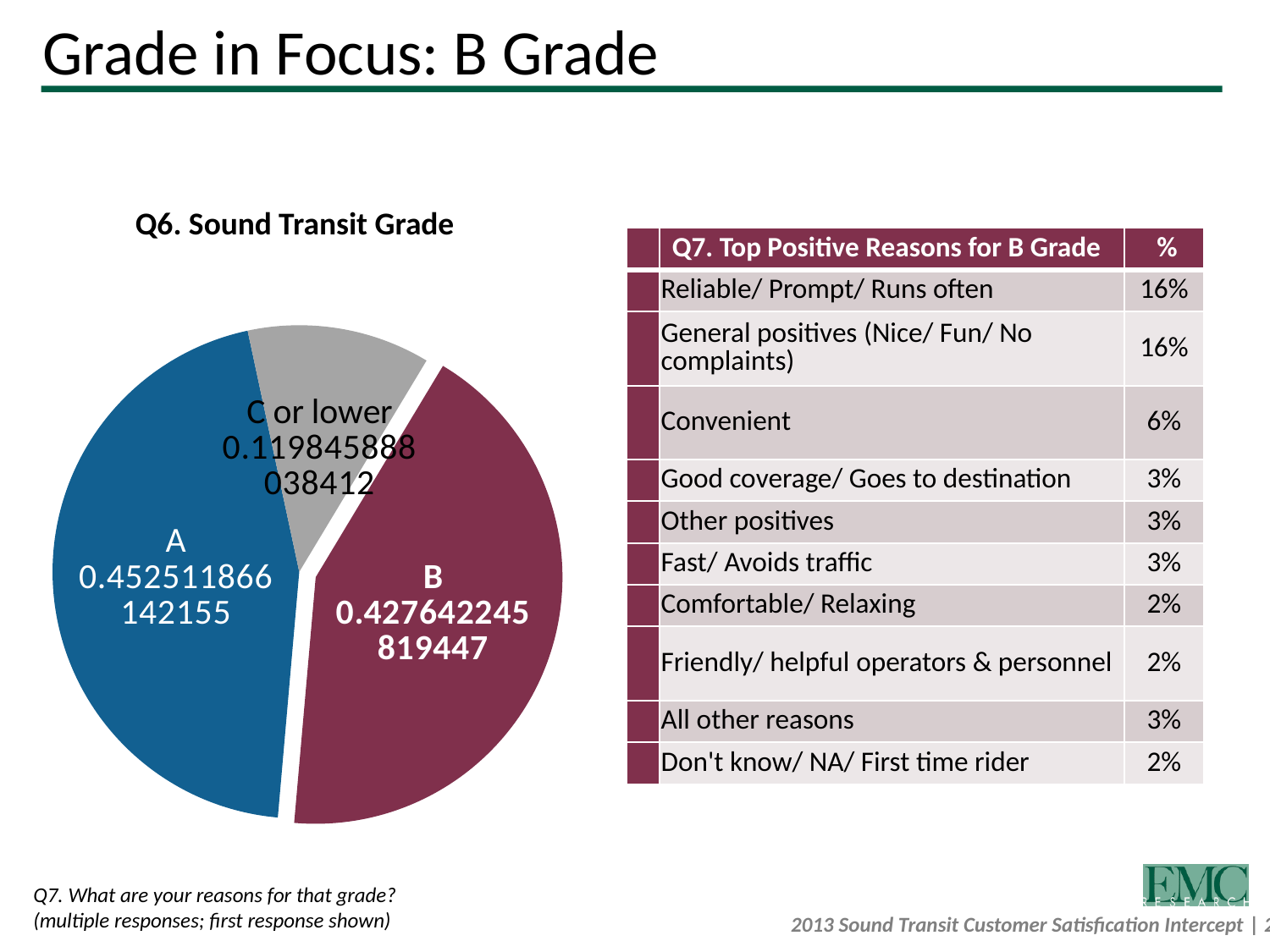

# Grade in Focus: B Grade
Q6. Sound Transit Grade
|  | Q7. Top Positive Reasons for B Grade | % |
| --- | --- | --- |
|  | Reliable/ Prompt/ Runs often | 16% |
|  | General positives (Nice/ Fun/ No complaints) | 16% |
|  | Convenient | 6% |
|  | Good coverage/ Goes to destination | 3% |
|  | Other positives | 3% |
|  | Fast/ Avoids traffic | 3% |
|  | Comfortable/ Relaxing | 2% |
|  | Friendly/ helpful operators & personnel | 2% |
|  | All other reasons | 3% |
|  | Don't know/ NA/ First time rider | 2% |

### Chart

| Category | Overall |
|---|---|
| A | 0.45251186614215483 |
|   | None |
| C or lower | 0.11984588803841165 |
|    | None |
| B | 0.42764224581944654 |
Q7. What are your reasons for that grade?
(multiple responses; first response shown)